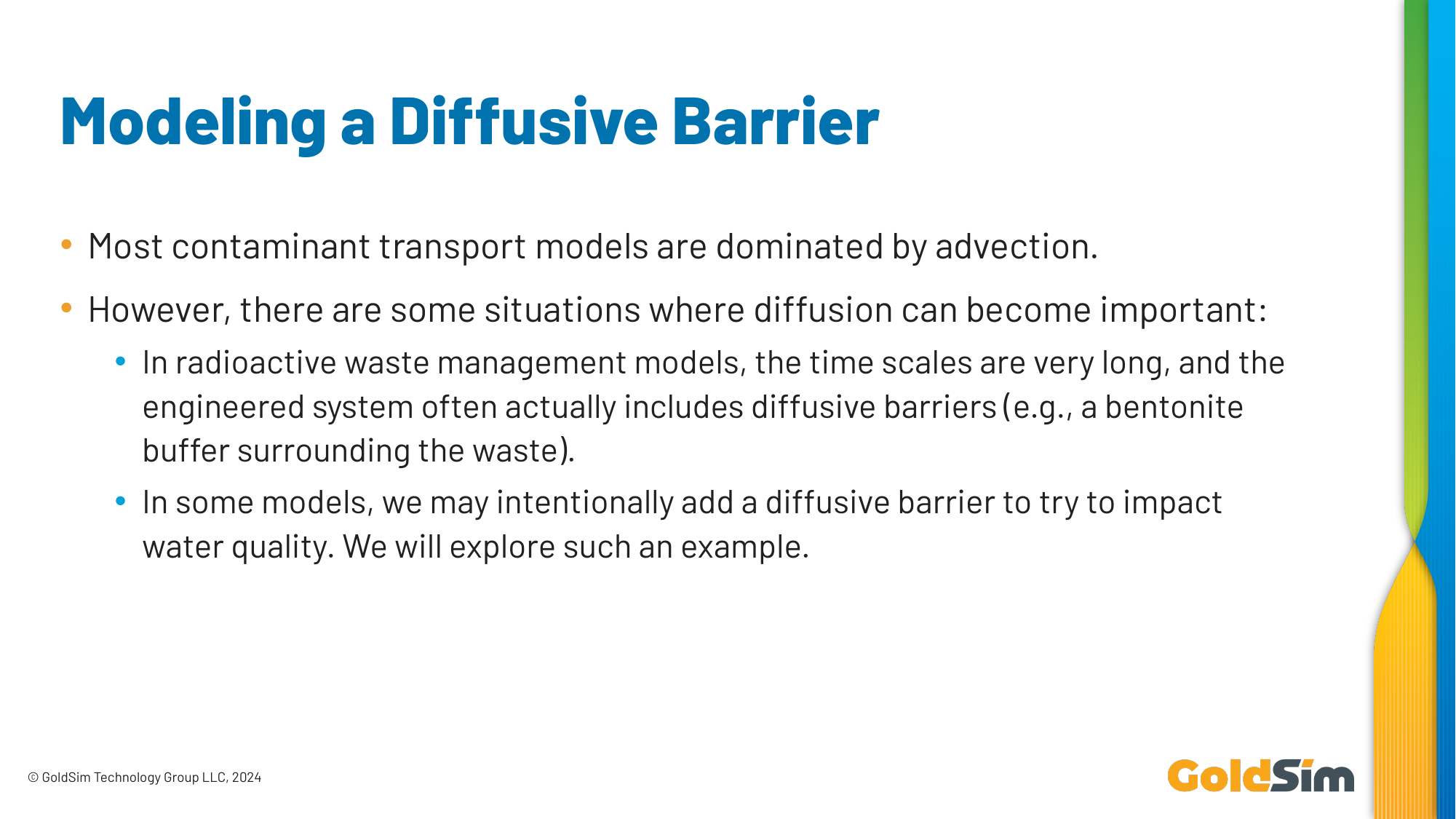

# Modeling a Diffusive Barrier
Most contaminant transport models are dominated by advection.
However, there are some situations where diffusion can become important:
In radioactive waste management models, the time scales are very long, and the engineered system often actually includes diffusive barriers (e.g., a bentonite buffer surrounding the waste).
In some models, we may intentionally add a diffusive barrier to try to impact water quality. We will explore such an example.

© GoldSim Technology Group LLC, 2024